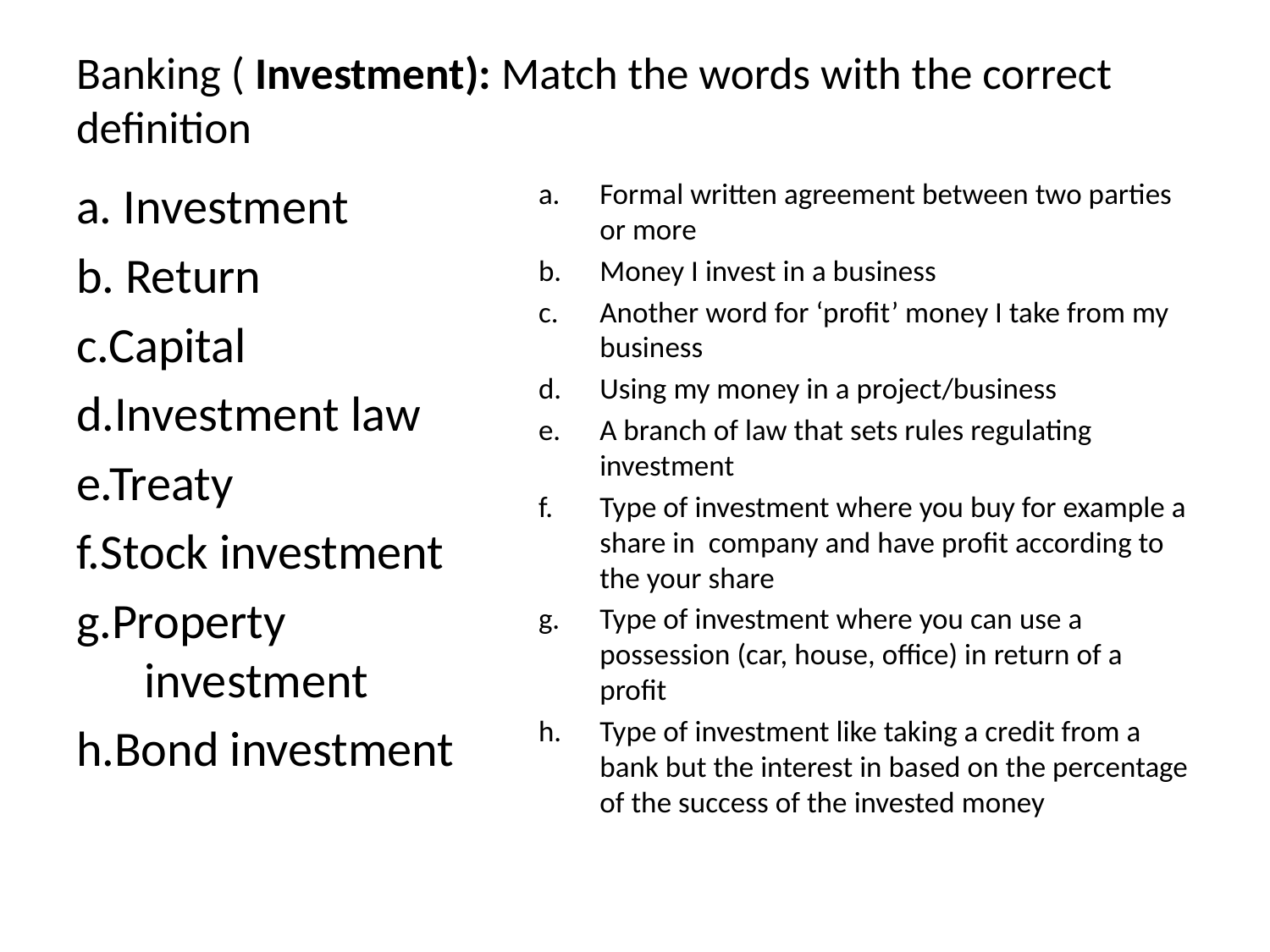

# Banking ( Investment): Match the words with the correct definition
a. Investment
b. Return
c.Capital
d.Investment law
e.Treaty
f.Stock investment
g.Property investment
h.Bond investment
Formal written agreement between two parties or more
Money I invest in a business
Another word for ‘profit’ money I take from my business
Using my money in a project/business
A branch of law that sets rules regulating investment
Type of investment where you buy for example a share in  company and have profit according to the your share
Type of investment where you can use a possession (car, house, office) in return of a profit
Type of investment like taking a credit from a bank but the interest in based on the percentage of the success of the invested money